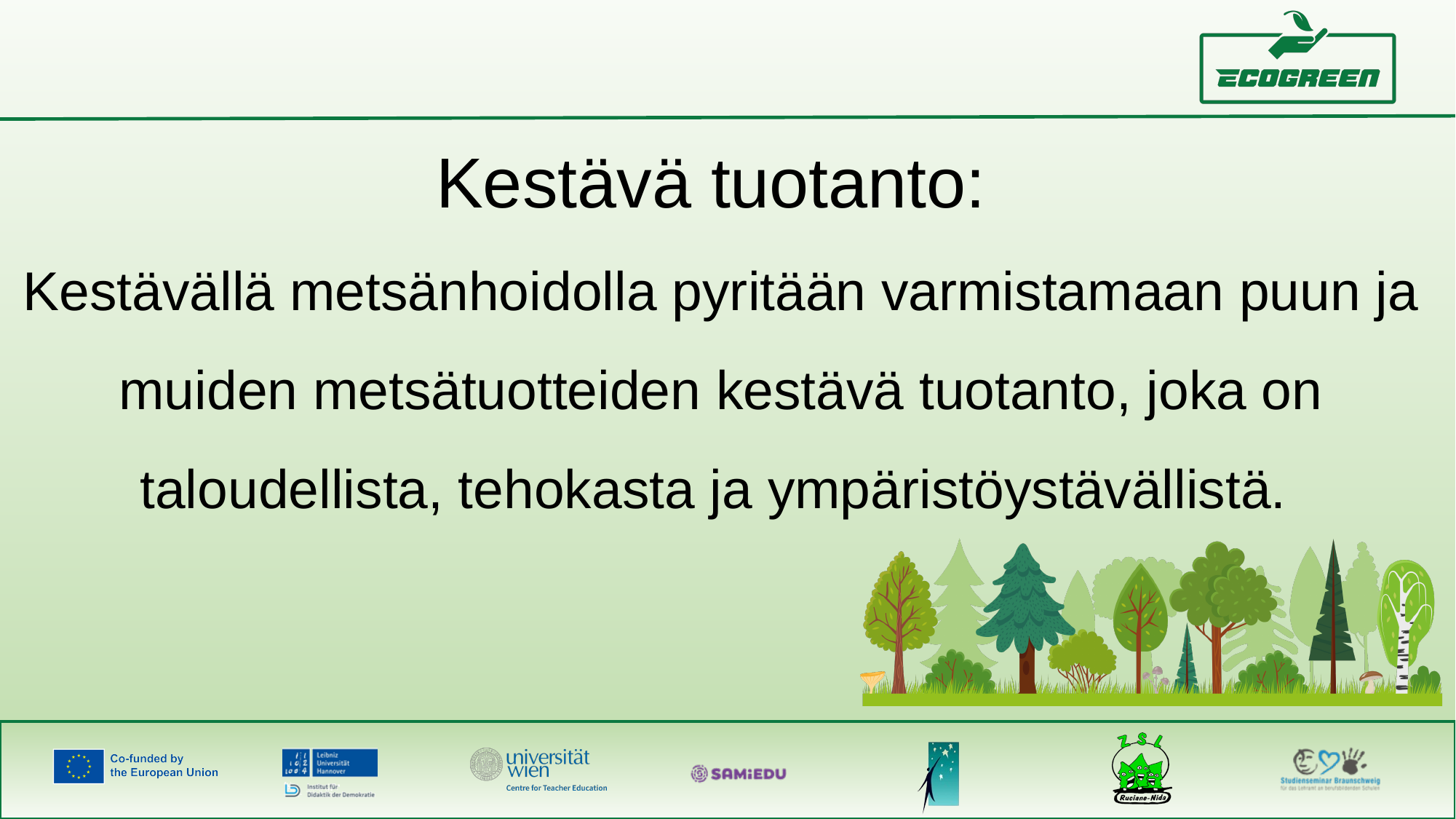

Kestävä tuotanto:
Kestävällä metsänhoidolla pyritään varmistamaan puun ja muiden metsätuotteiden kestävä tuotanto, joka on taloudellista, tehokasta ja ympäristöystävällistä.